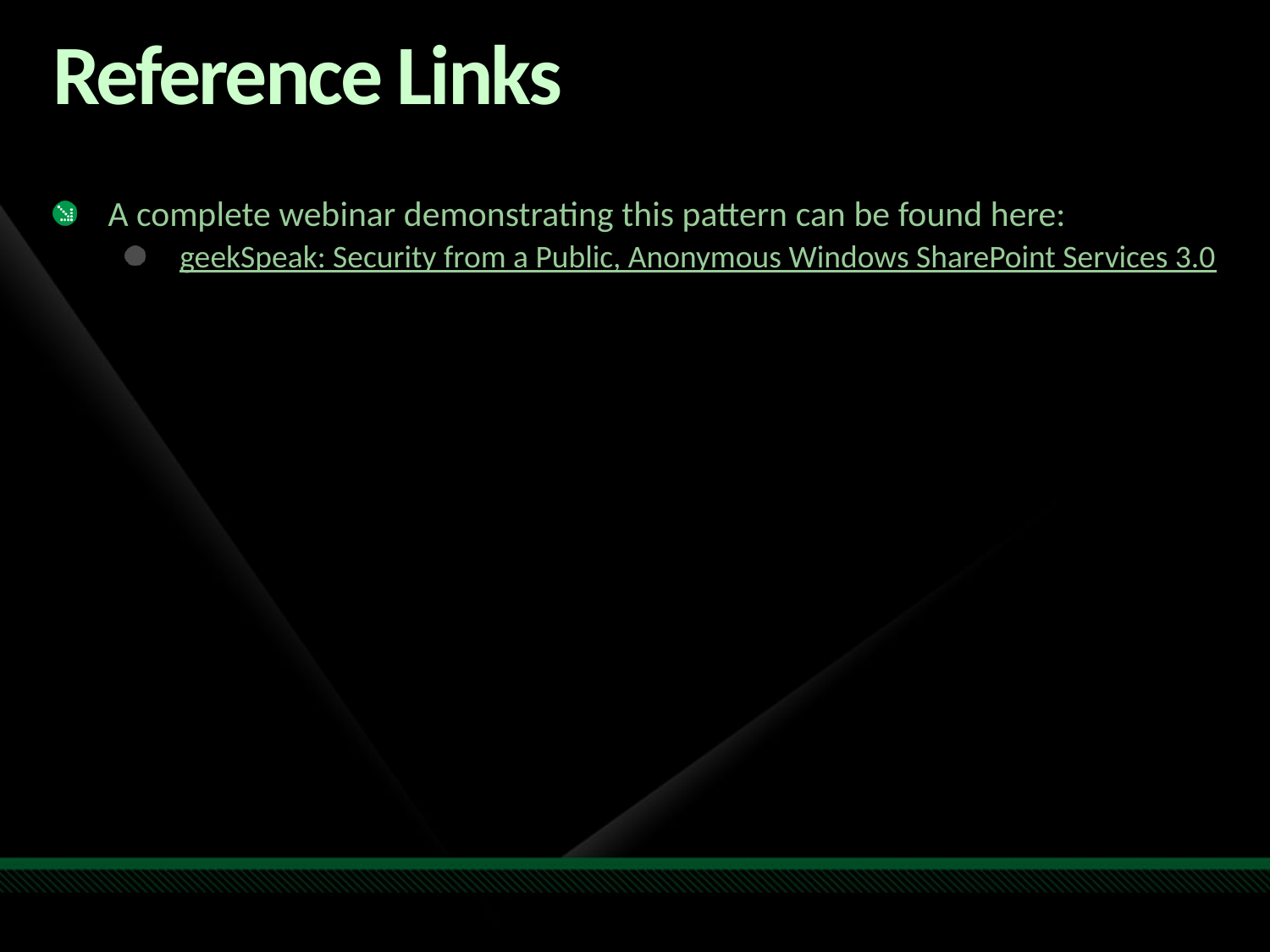

# Reference Links
A complete webinar demonstrating this pattern can be found here:
geekSpeak: Security from a Public, Anonymous Windows SharePoint Services 3.0